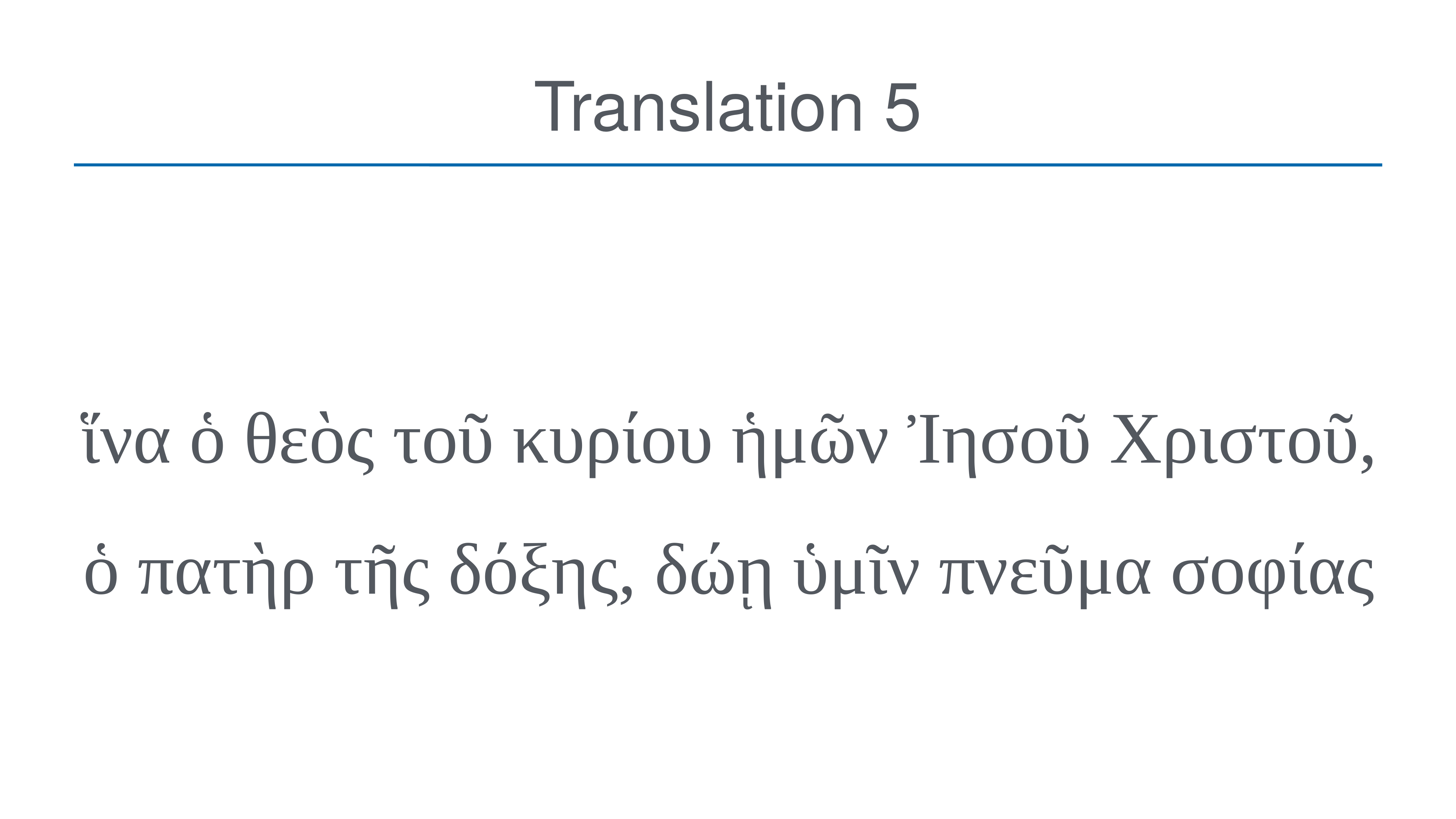

# Translation 5
ἵνα ὁ θεὸς τοῦ κυρίου ἡμῶν Ἰησοῦ Χριστοῦ, ὁ πατὴρ τῆς δόξης, δώῃ ὑμῖν πνεῦμα σοφίας